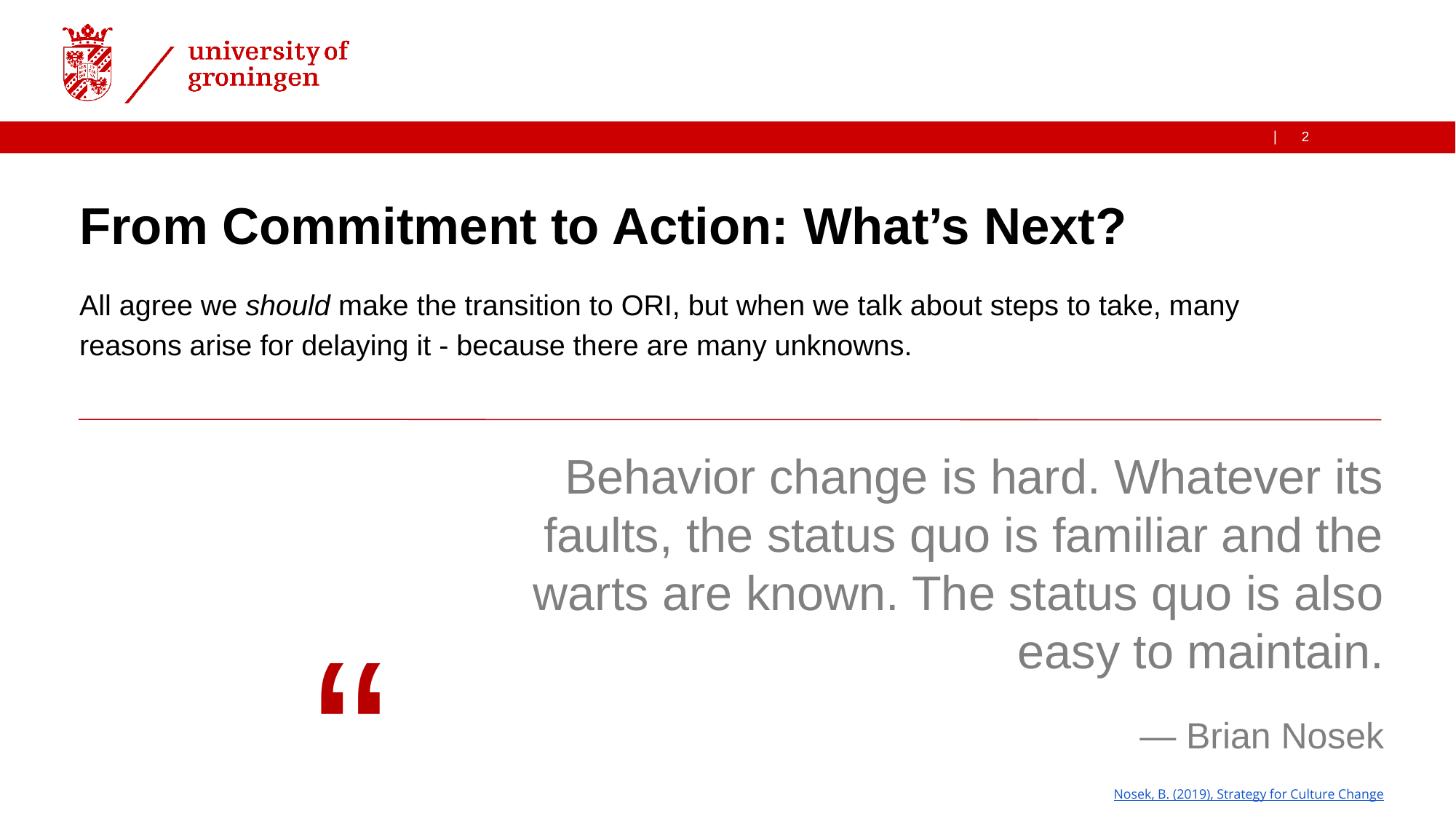

# From Commitment to Action: What’s Next?
All agree we should make the transition to ORI, but when we talk about steps to take, many reasons arise for delaying it - because there are many unknowns.

Behavior change is hard. Whatever its faults, the status quo is familiar and the warts are known. The status quo is also easy to maintain.
— Brian Nosek
Nosek, B. (2019), Strategy for Culture Change
“